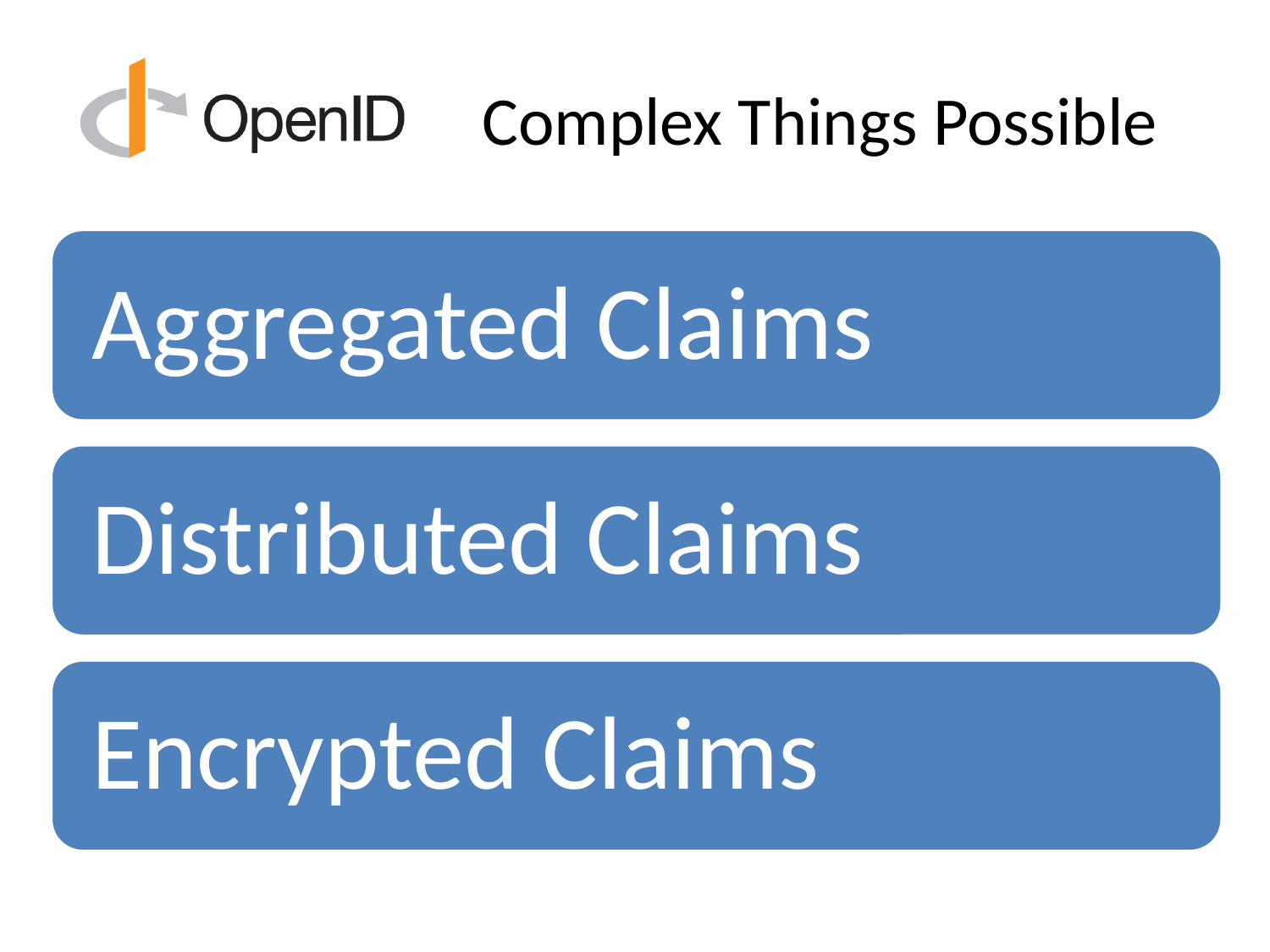

# Complex Things Possible

Aggregated Claims

Distributed Claims

Encrypted Claims